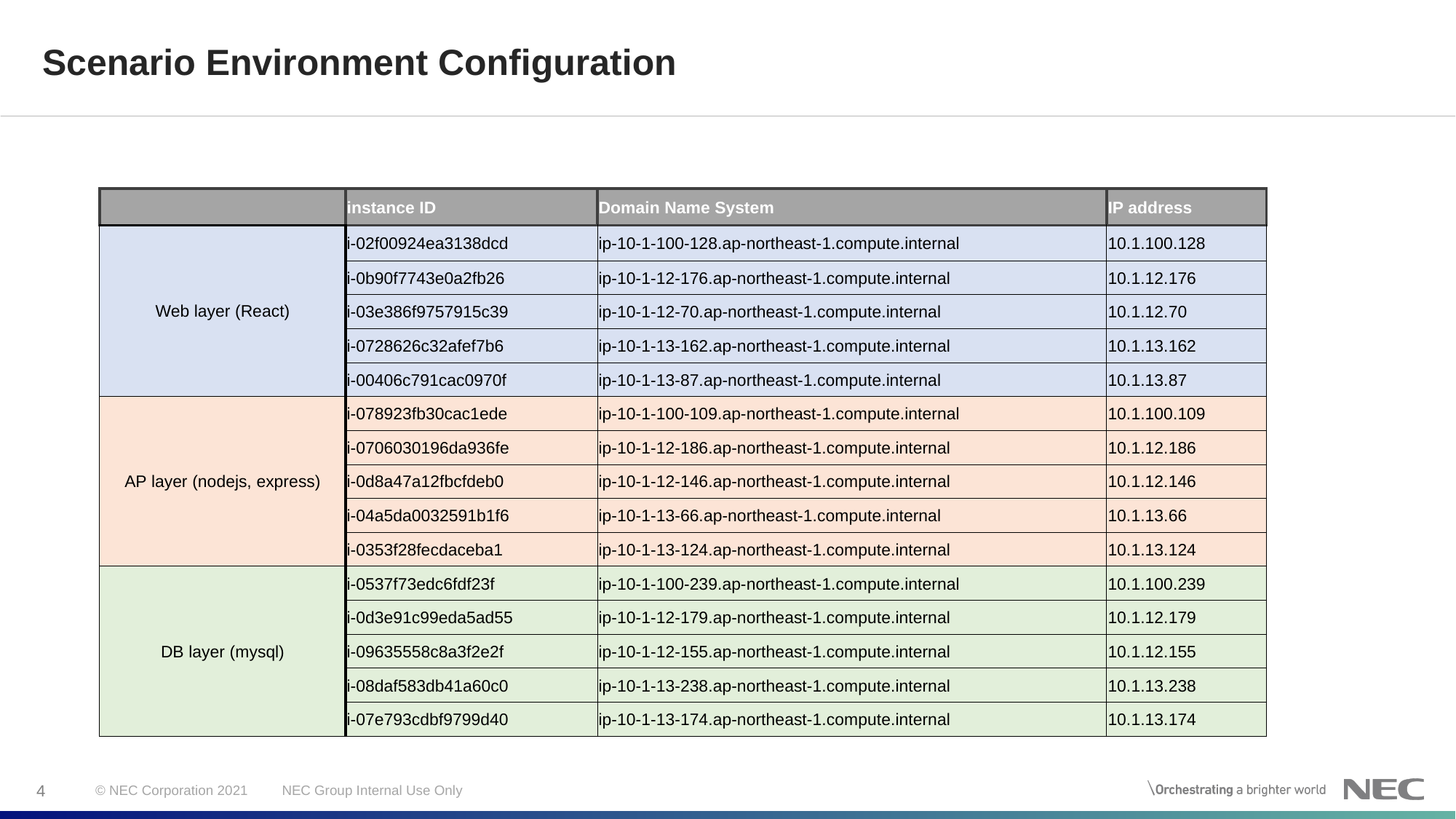

# Scenario Environment Configuration
|  | instance ID | Domain Name System | IP address |
| --- | --- | --- | --- |
| Web layer (React) | i-02f00924ea3138dcd | ip-10-1-100-128.ap-northeast-1.compute.internal | 10.1.100.128 |
|  | i-0b90f7743e0a2fb26 | ip-10-1-12-176.ap-northeast-1.compute.internal | 10.1.12.176 |
|  | i-03e386f9757915c39 | ip-10-1-12-70.ap-northeast-1.compute.internal | 10.1.12.70 |
|  | i-0728626c32afef7b6 | ip-10-1-13-162.ap-northeast-1.compute.internal | 10.1.13.162 |
|  | i-00406c791cac0970f | ip-10-1-13-87.ap-northeast-1.compute.internal | 10.1.13.87 |
| AP layer (nodejs, express) | i-078923fb30cac1ede | ip-10-1-100-109.ap-northeast-1.compute.internal | 10.1.100.109 |
|  | i-0706030196da936fe | ip-10-1-12-186.ap-northeast-1.compute.internal | 10.1.12.186 |
|  | i-0d8a47a12fbcfdeb0 | ip-10-1-12-146.ap-northeast-1.compute.internal | 10.1.12.146 |
|  | i-04a5da0032591b1f6 | ip-10-1-13-66.ap-northeast-1.compute.internal | 10.1.13.66 |
|  | i-0353f28fecdaceba1 | ip-10-1-13-124.ap-northeast-1.compute.internal | 10.1.13.124 |
| DB layer (mysql) | i-0537f73edc6fdf23f | ip-10-1-100-239.ap-northeast-1.compute.internal | 10.1.100.239 |
|  | i-0d3e91c99eda5ad55 | ip-10-1-12-179.ap-northeast-1.compute.internal | 10.1.12.179 |
|  | i-09635558c8a3f2e2f | ip-10-1-12-155.ap-northeast-1.compute.internal | 10.1.12.155 |
|  | i-08daf583db41a60c0 | ip-10-1-13-238.ap-northeast-1.compute.internal | 10.1.13.238 |
|  | i-07e793cdbf9799d40 | ip-10-1-13-174.ap-northeast-1.compute.internal | 10.1.13.174 |